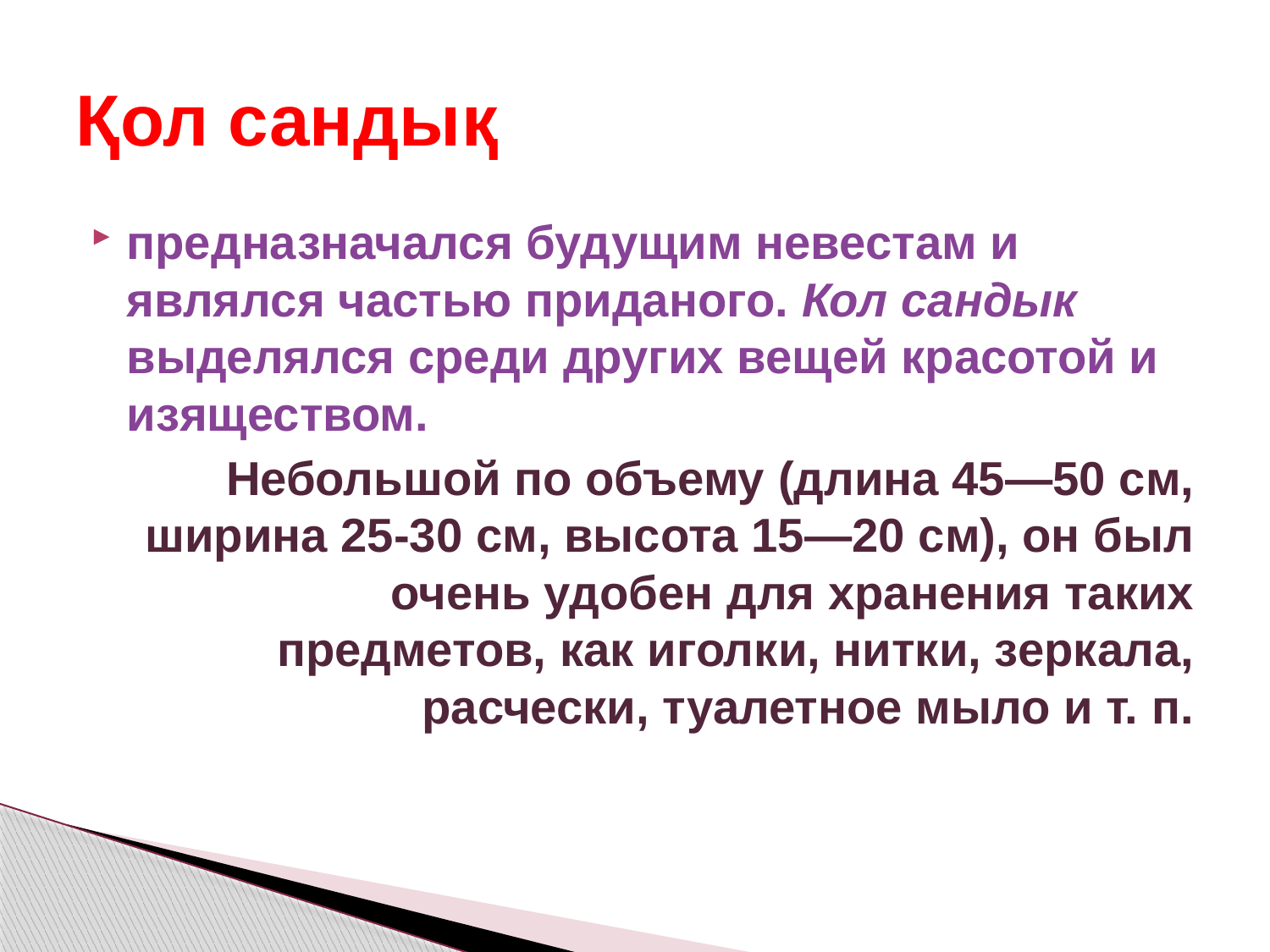

# Қол сандық
предназначался будущим невестам и являлся частью приданого. Кол сандык выделялся среди других вещей красотой и изяществом.
Небольшой по объему (длина 45—50 см, ширина 25-30 см, высота 15—20 см), он был очень удобен для хранения таких предметов, как игол­ки, нитки, зеркала, расчески, туалетное мыло и т. п.